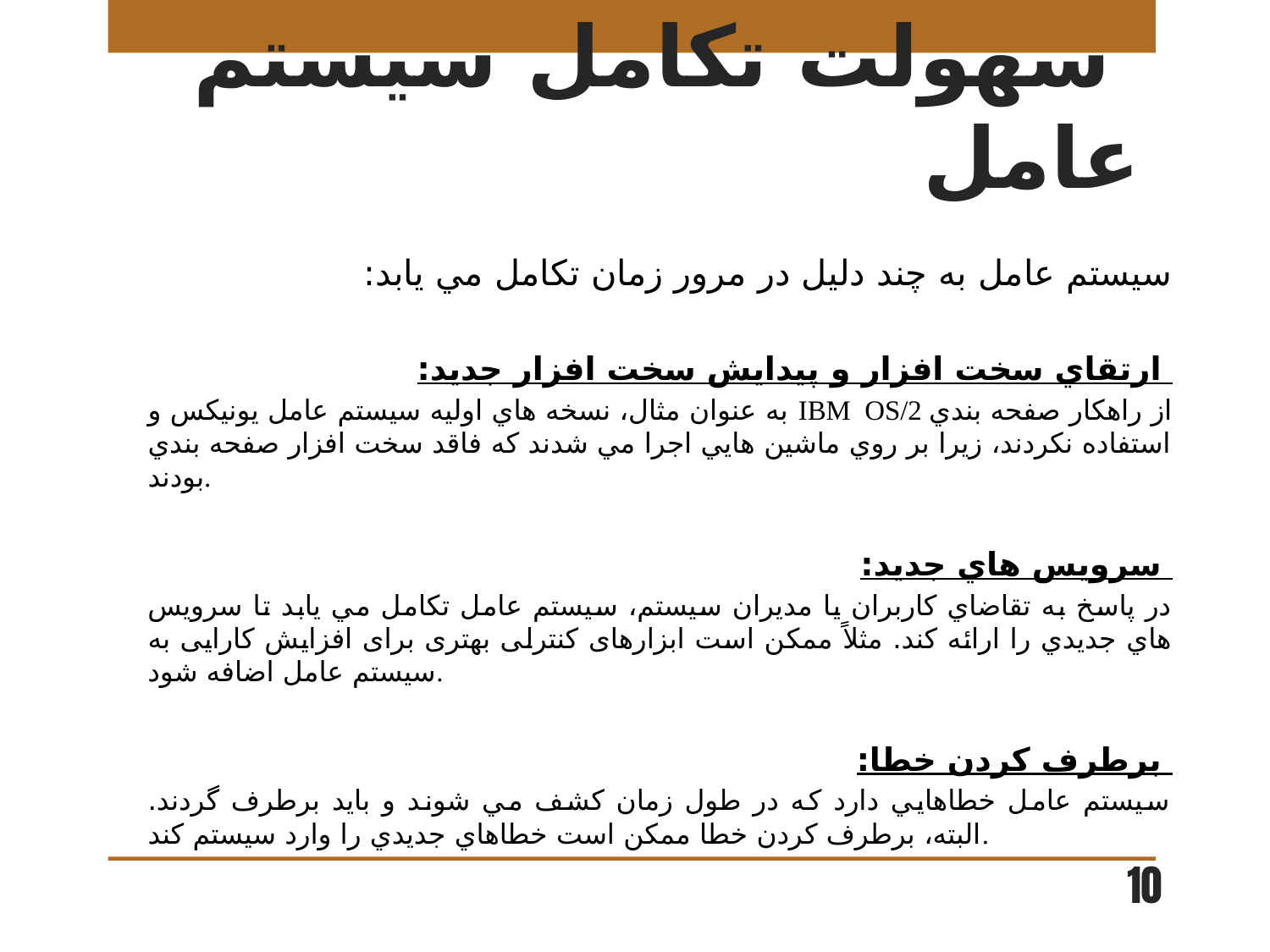

# سهولت تكامل سيستم عامل
سيستم عامل به چند دليل در مرور زمان تكامل مي يابد:

 ارتقاي سخت افزار و پيدايش سخت افزار جديد:
به عنوان مثال، نسخه هاي اوليه سيستم عامل يونيكس و IBM  OS/2 از راهكار صفحه بندي استفاده نكردند، زيرا بر روي ماشين هايي اجرا مي شدند كه فاقد سخت افزار صفحه بندي بودند.

 سرويس هاي جديد:
در پاسخ به تقاضاي كاربران يا مديران سيستم، سيستم عامل تكامل مي يابد تا سرويس هاي جديدي را ارائه كند. مثلاً ممکن است ابزارهای کنترلی بهتری برای افزایش کارایی به سیستم عامل اضافه شود.

 برطرف كردن خطا:
سيستم عامل خطاهايي دارد كه در طول زمان كشف مي شوند و بايد برطرف گردند. البته، برطرف كردن خطا ممكن است خطاهاي جديدي را وارد سيستم كند.
10